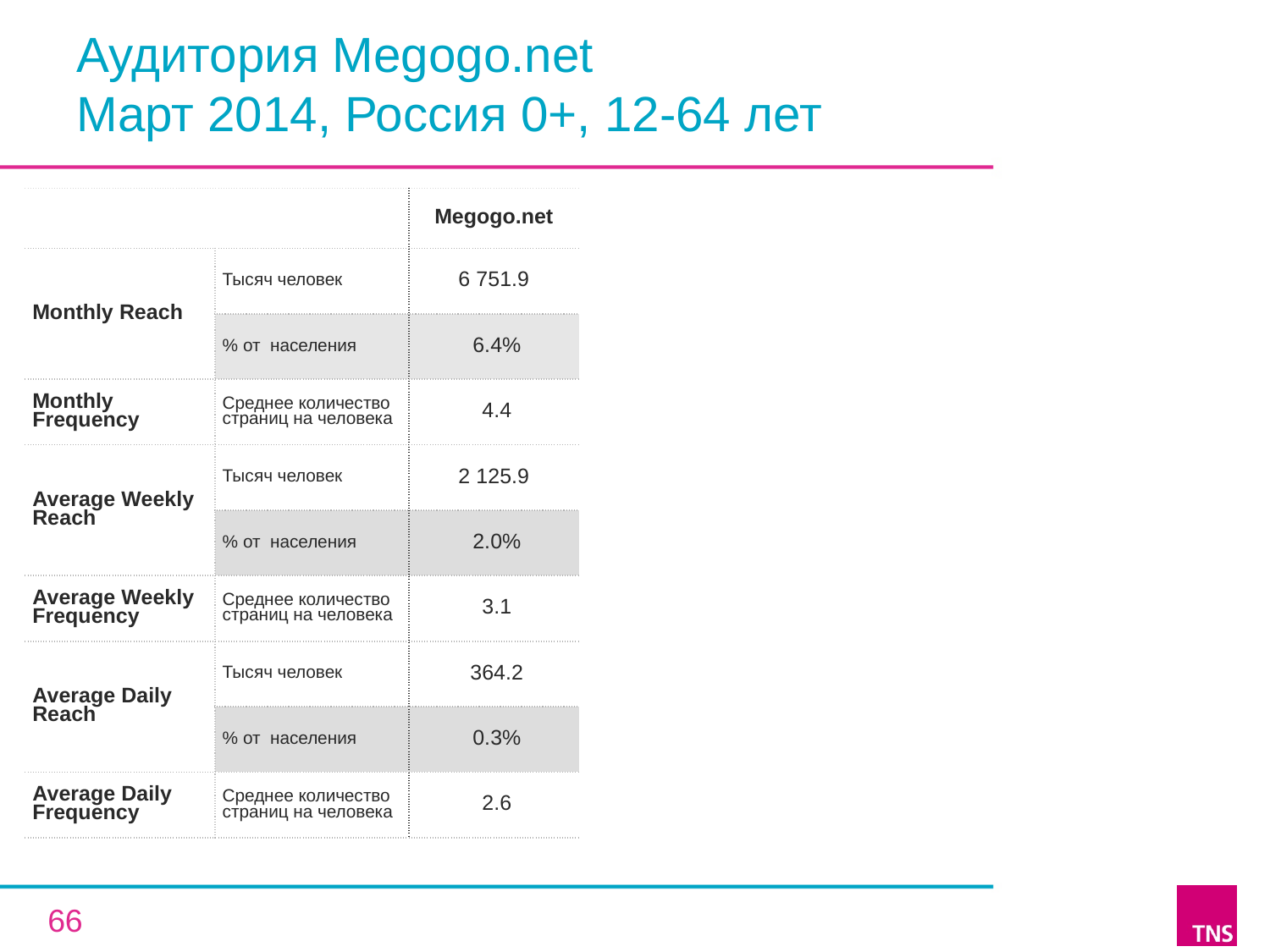

# Аудитория Megogo.net Март 2014, Россия 0+, 12-64 лет
|  |  | Megogo.net |
| --- | --- | --- |
| Monthly Reach | Тысяч человек | 6 751.9 |
|  | % от населения | 6.4% |
| Monthly Frequency | Среднее количество страниц на человека | 4.4 |
| Average Weekly Reach | Тысяч человек | 2 125.9 |
|  | % от населения | 2.0% |
| Average Weekly Frequency | Среднее количество страниц на человека | 3.1 |
| Average Daily Reach | Тысяч человек | 364.2 |
|  | % от населения | 0.3% |
| Average Daily Frequency | Среднее количество страниц на человека | 2.6 |

66